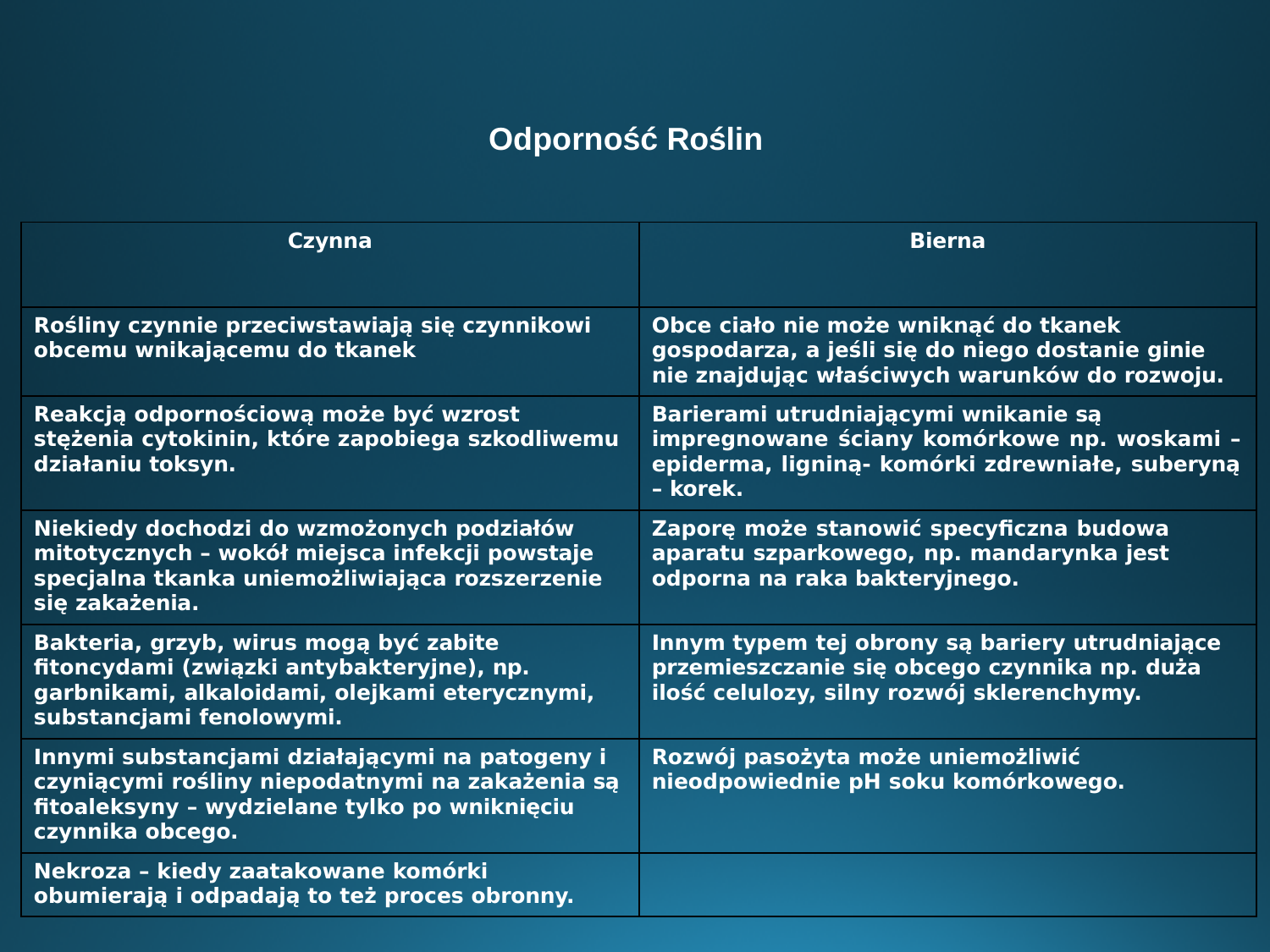

Odporność Roślin
| Czynna | Bierna |
| --- | --- |
| Rośliny czynnie przeciwstawiają się czynnikowi obcemu wnikającemu do tkanek | Obce ciało nie może wniknąć do tkanek gospodarza, a jeśli się do niego dostanie ginie nie znajdując właściwych warunków do rozwoju. |
| Reakcją odpornościową może być wzrost stężenia cytokinin, które zapobiega szkodliwemu działaniu toksyn. | Barierami utrudniającymi wnikanie są impregnowane ściany komórkowe np. woskami – epiderma, ligniną- komórki zdrewniałe, suberyną – korek. |
| Niekiedy dochodzi do wzmożonych podziałów mitotycznych – wokół miejsca infekcji powstaje specjalna tkanka uniemożliwiająca rozszerzenie się zakażenia. | Zaporę może stanowić specyficzna budowa aparatu szparkowego, np. mandarynka jest odporna na raka bakteryjnego. |
| Bakteria, grzyb, wirus mogą być zabite fitoncydami (związki antybakteryjne), np. garbnikami, alkaloidami, olejkami eterycznymi, substancjami fenolowymi. | Innym typem tej obrony są bariery utrudniające przemieszczanie się obcego czynnika np. duża ilość celulozy, silny rozwój sklerenchymy. |
| Innymi substancjami działającymi na patogeny i czyniącymi rośliny niepodatnymi na zakażenia są fitoaleksyny – wydzielane tylko po wniknięciu czynnika obcego. | Rozwój pasożyta może uniemożliwić nieodpowiednie pH soku komórkowego. |
| Nekroza – kiedy zaatakowane komórki obumierają i odpadają to też proces obronny. |  |